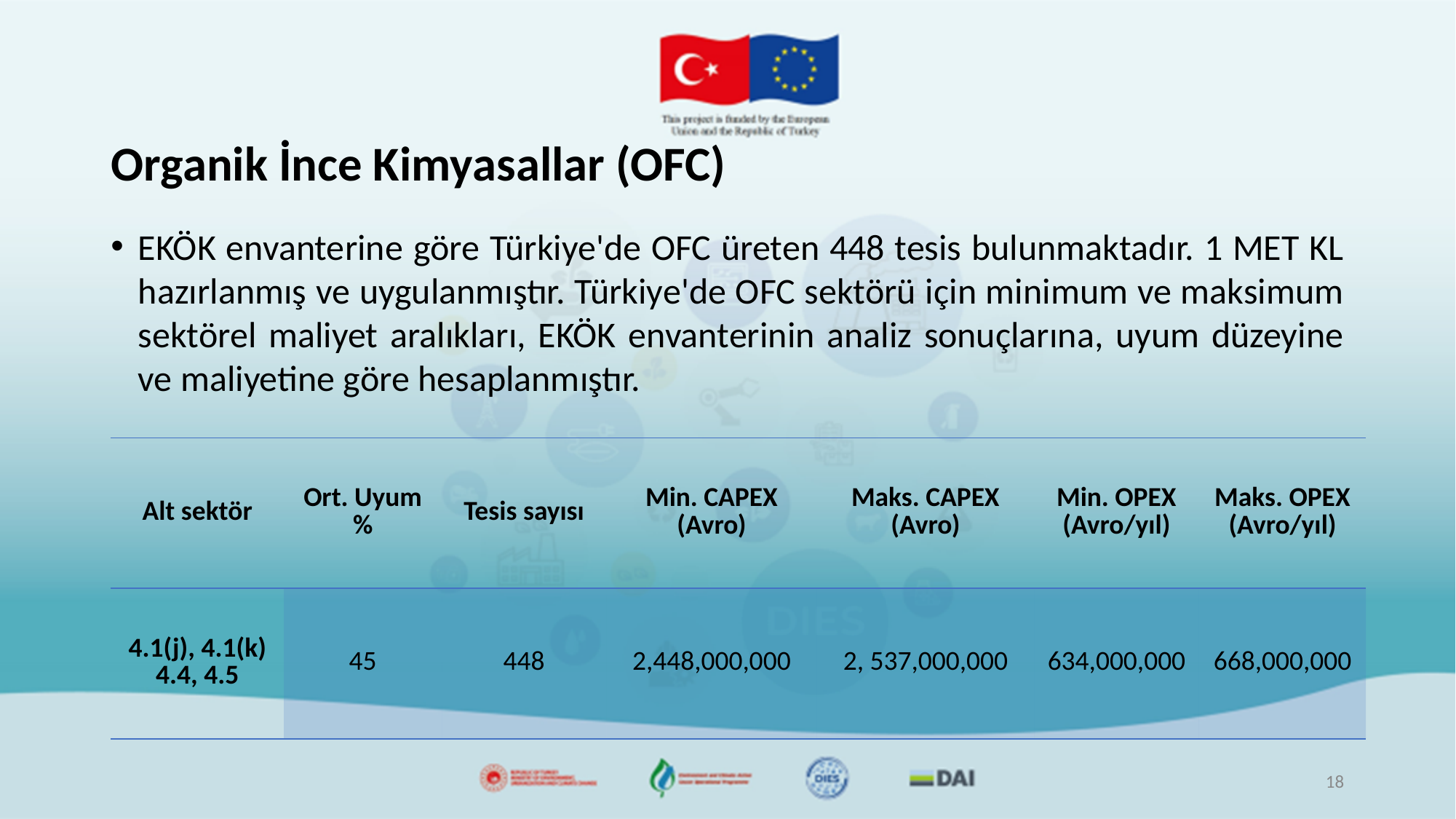

# Organik İnce Kimyasallar (OFC)
EKÖK envanterine göre Türkiye'de OFC üreten 448 tesis bulunmaktadır. 1 MET KL hazırlanmış ve uygulanmıştır. Türkiye'de OFC sektörü için minimum ve maksimum sektörel maliyet aralıkları, EKÖK envanterinin analiz sonuçlarına, uyum düzeyine ve maliyetine göre hesaplanmıştır.

| Alt sektör | Ort. Uyum % | Tesis sayısı | Min. CAPEX (Avro) | Maks. CAPEX (Avro) | Min. OPEX (Avro/yıl) | Maks. OPEX (Avro/yıl) |
| --- | --- | --- | --- | --- | --- | --- |
| 4.1(j), 4.1(k) 4.4, 4.5 | 45 | 448 | 2,448,000,000 | 2, 537,000,000 | 634,000,000 | 668,000,000 |
18